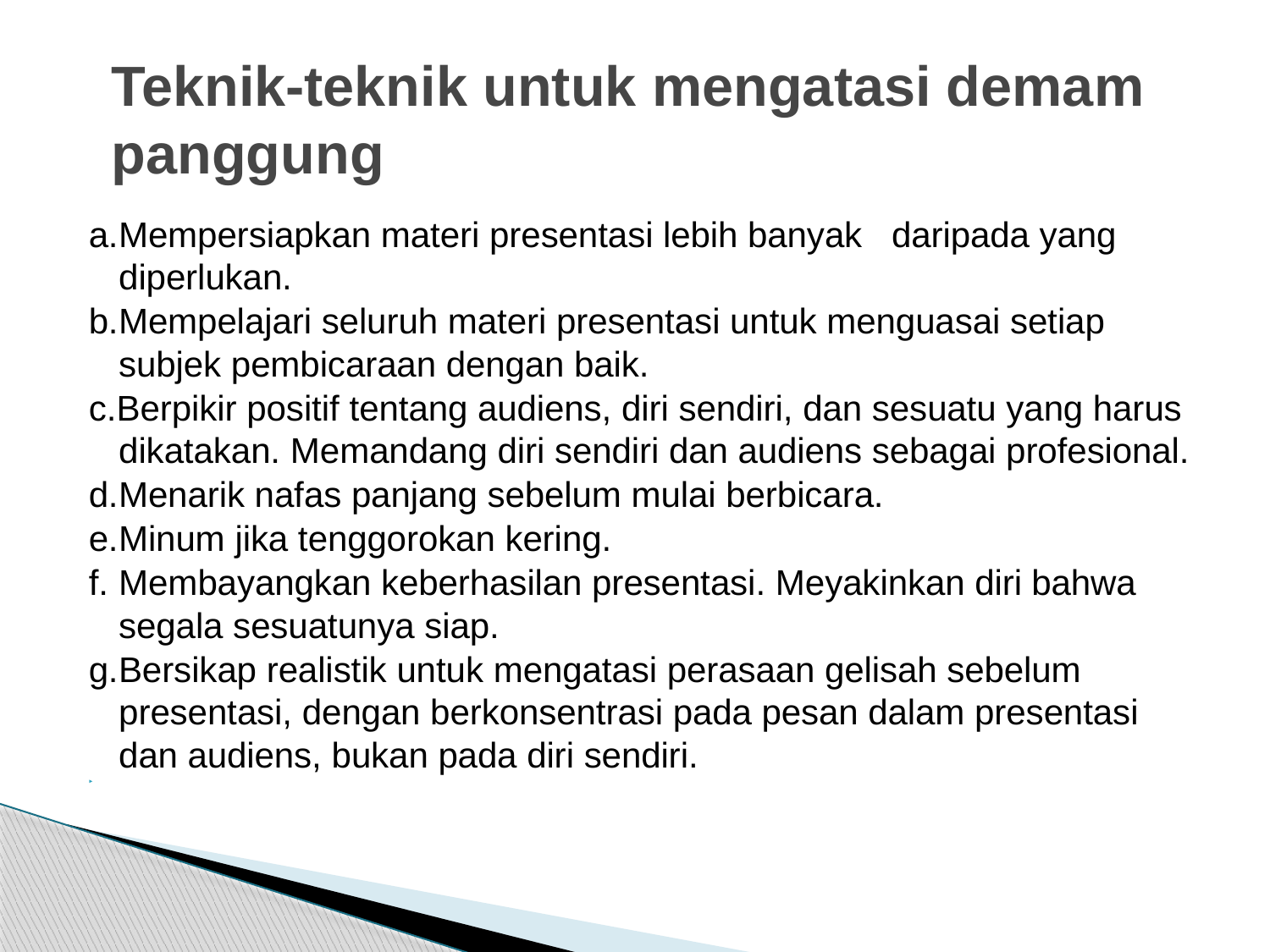

# Teknik-teknik untuk mengatasi demam panggung
a.Mempersiapkan materi presentasi lebih banyak   daripada yang diperlukan.
b.Mempelajari seluruh materi presentasi untuk menguasai setiap subjek pembicaraan dengan baik.
c.Berpikir positif tentang audiens, diri sendiri, dan sesuatu yang harus dikatakan. Memandang diri sendiri dan audiens sebagai profesional.
d.Menarik nafas panjang sebelum mulai berbicara.
e.Minum jika tenggorokan kering.
f. Membayangkan keberhasilan presentasi. Meyakinkan diri bahwa segala sesuatunya siap.
g.Bersikap realistik untuk mengatasi perasaan gelisah sebelum presentasi, dengan berkonsentrasi pada pesan dalam presentasi dan audiens, bukan pada diri sendiri.